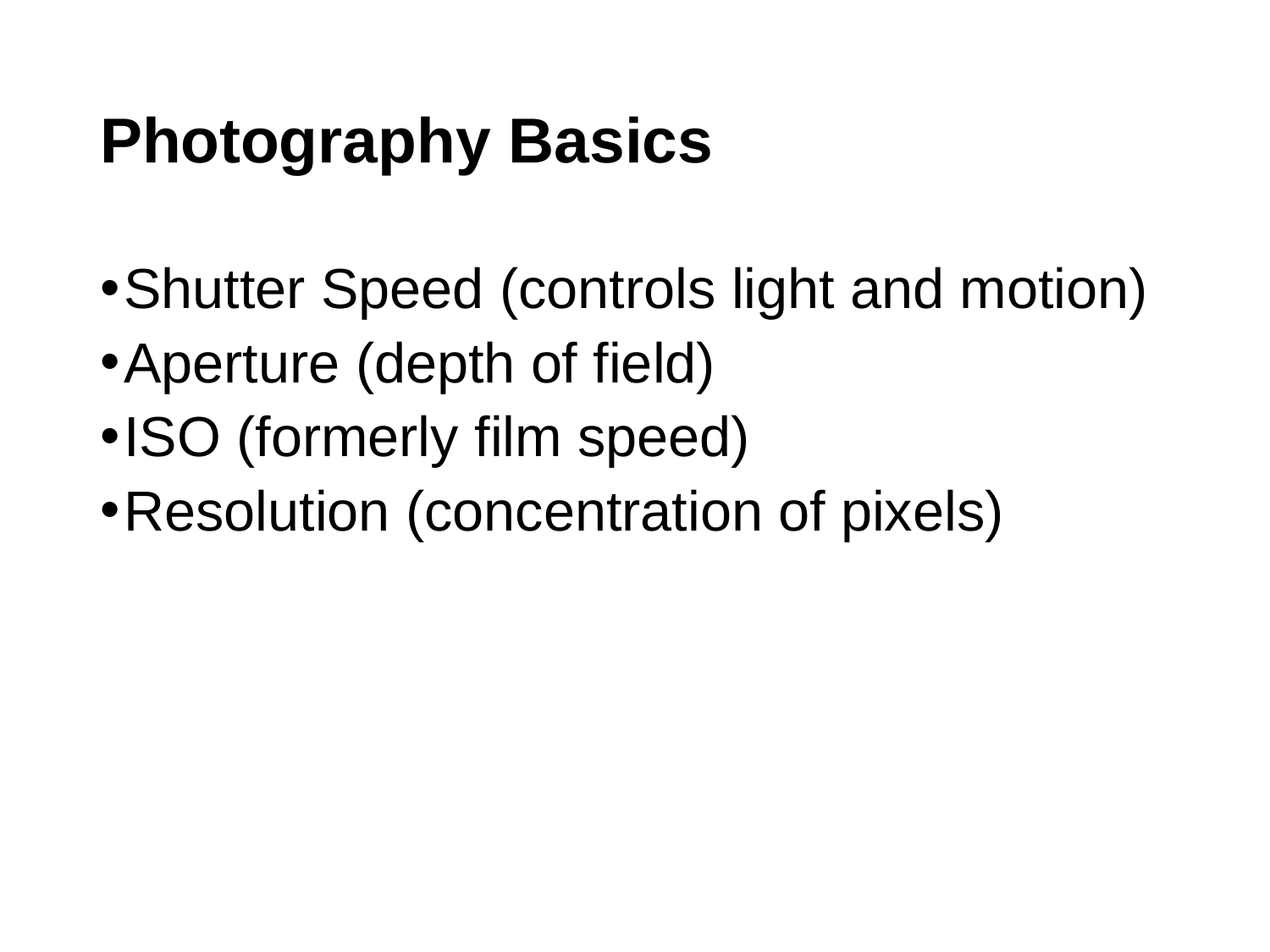

# Photography Basics
Shutter Speed (controls light and motion)
Aperture (depth of field)
ISO (formerly film speed)
Resolution (concentration of pixels)